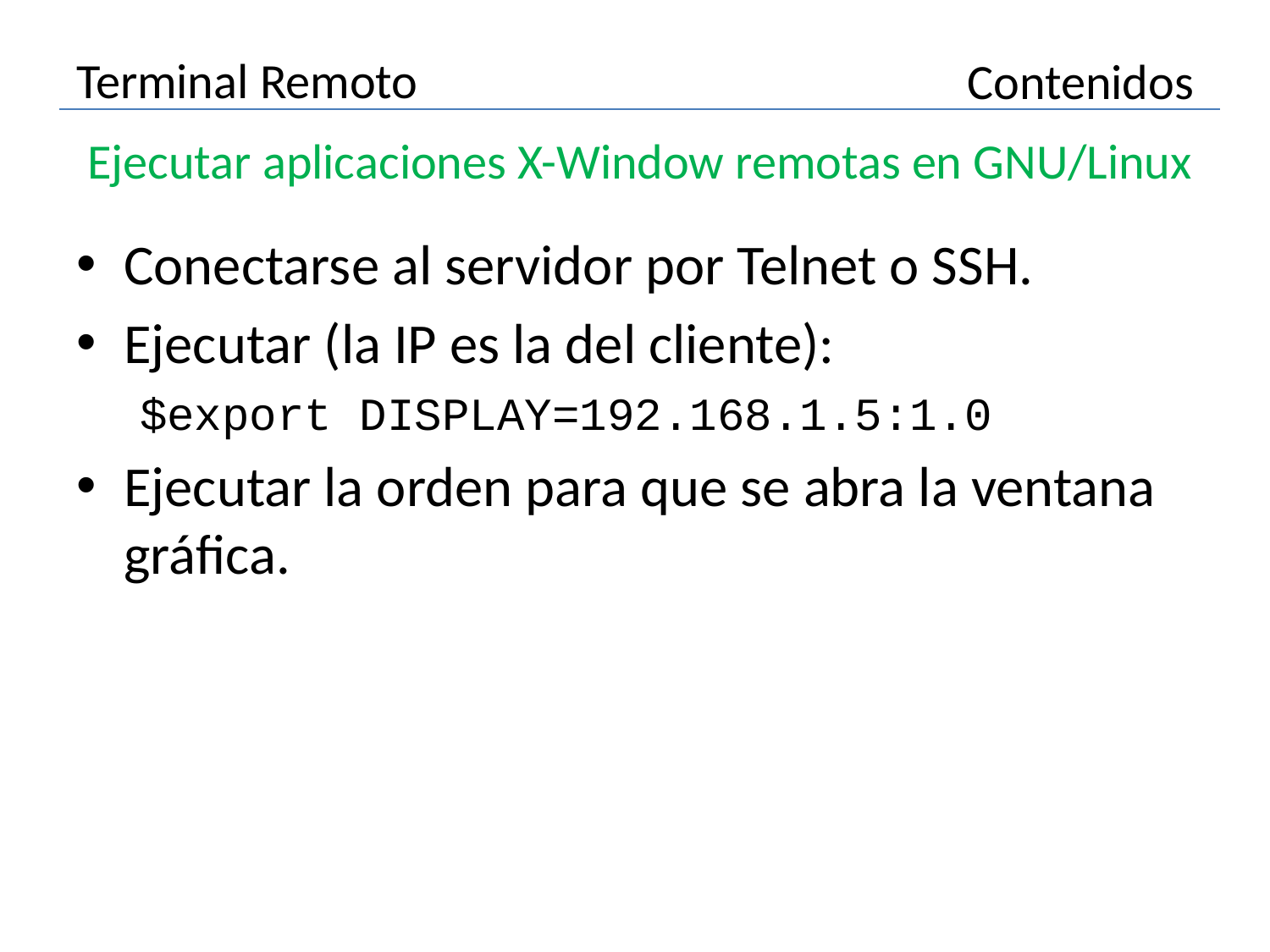

# Terminal Remoto
Contenidos
Ejecutar aplicaciones X-Window remotas en GNU/Linux
Conectarse al servidor por Telnet o SSH.
Ejecutar (la IP es la del cliente):
$export DISPLAY=192.168.1.5:1.0
Ejecutar la orden para que se abra la ventana gráfica.